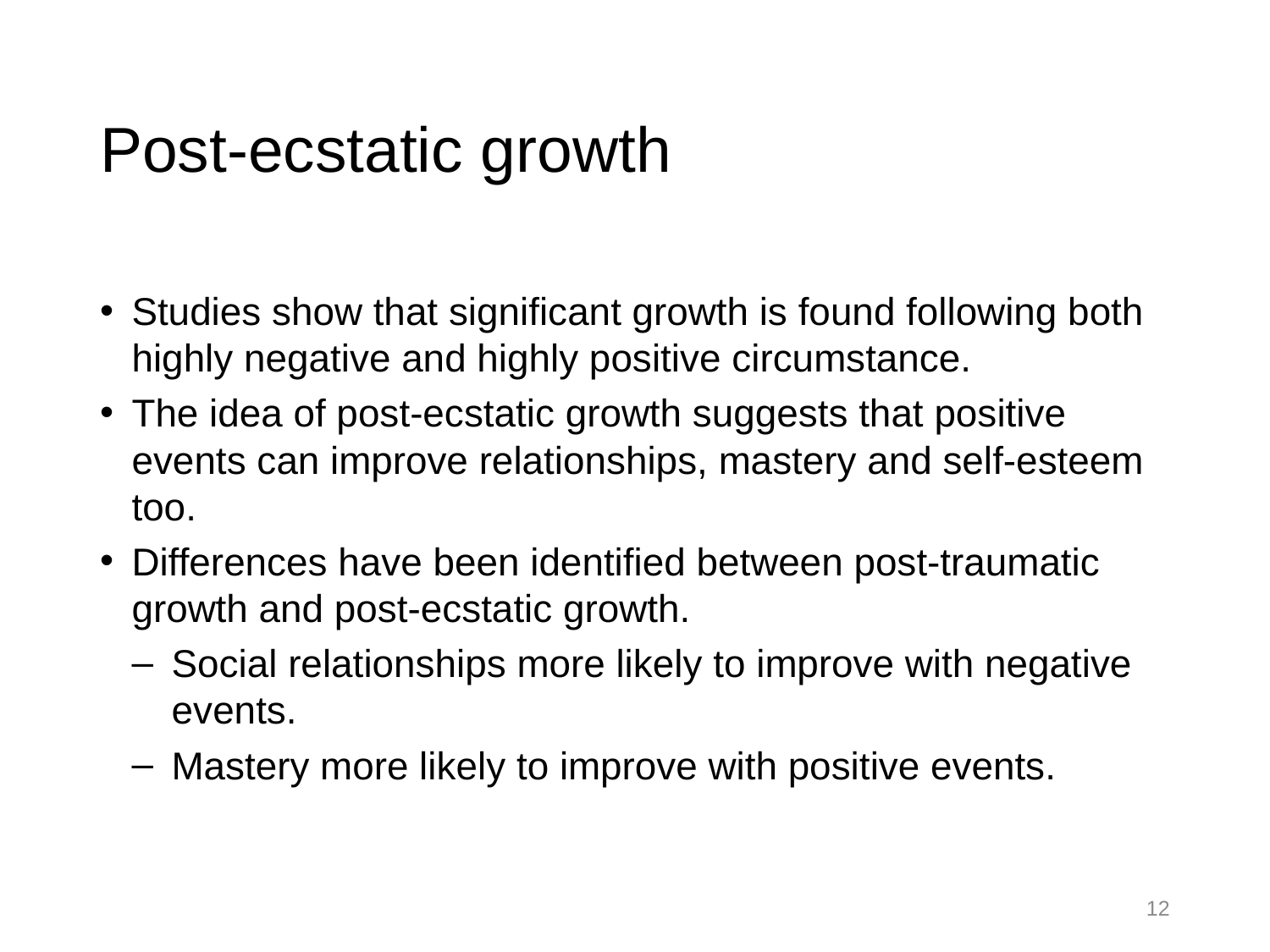

# Post-ecstatic growth
Studies show that significant growth is found following both highly negative and highly positive circumstance.
The idea of post-ecstatic growth suggests that positive events can improve relationships, mastery and self-esteem too.
Differences have been identified between post-traumatic growth and post-ecstatic growth.
Social relationships more likely to improve with negative events.
Mastery more likely to improve with positive events.
12